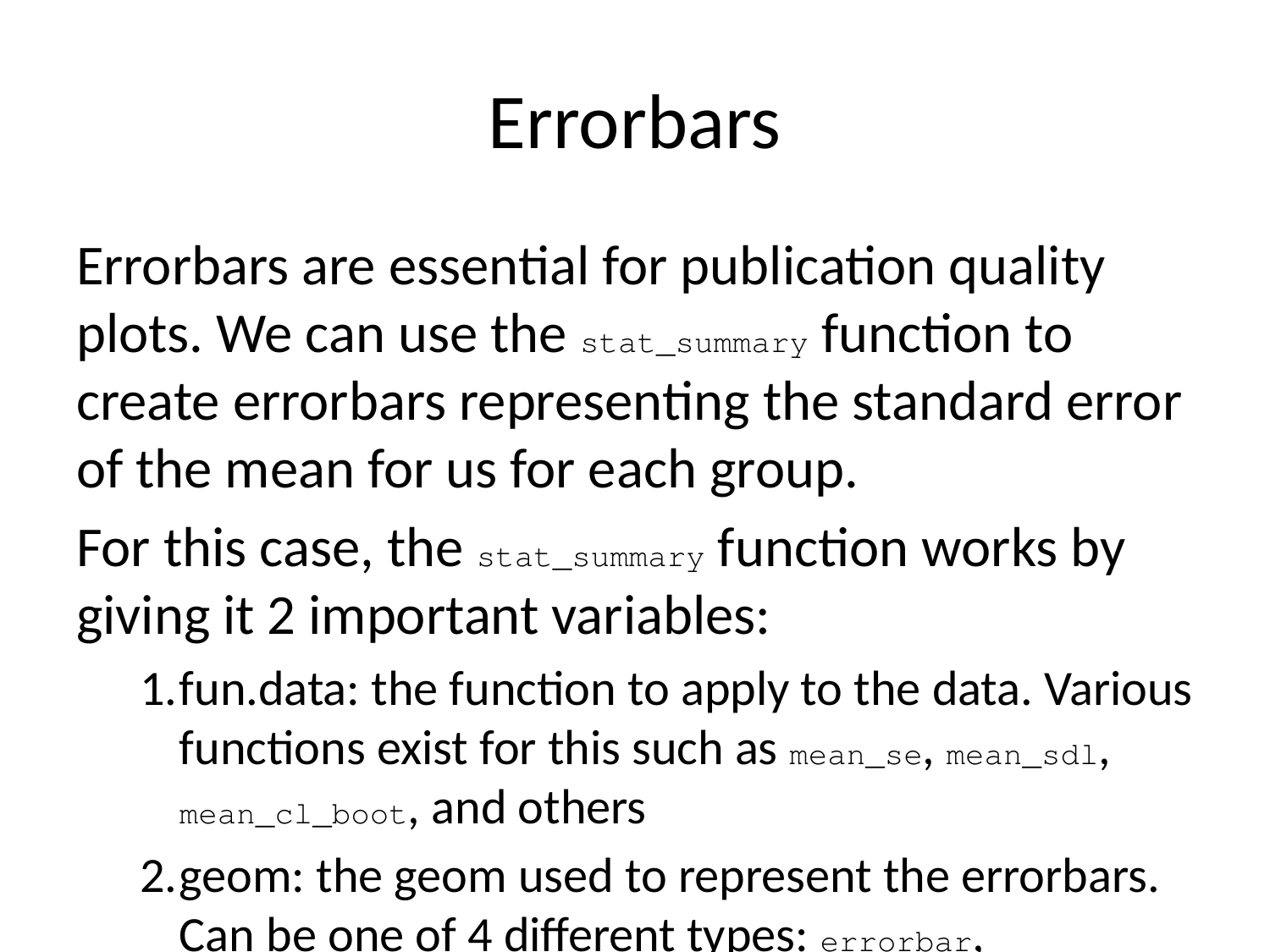

# Errorbars
Errorbars are essential for publication quality plots. We can use the stat_summary function to create errorbars representing the standard error of the mean for us for each group.
For this case, the stat_summary function works by giving it 2 important variables:
fun.data: the function to apply to the data. Various functions exist for this such as mean_se, mean_sdl, mean_cl_boot, and others
geom: the geom used to represent the errorbars. Can be one of 4 different types: errorbar, pointrange, linerange, or crossbar
For example, if we wanted to add errorbars to the previous plot: